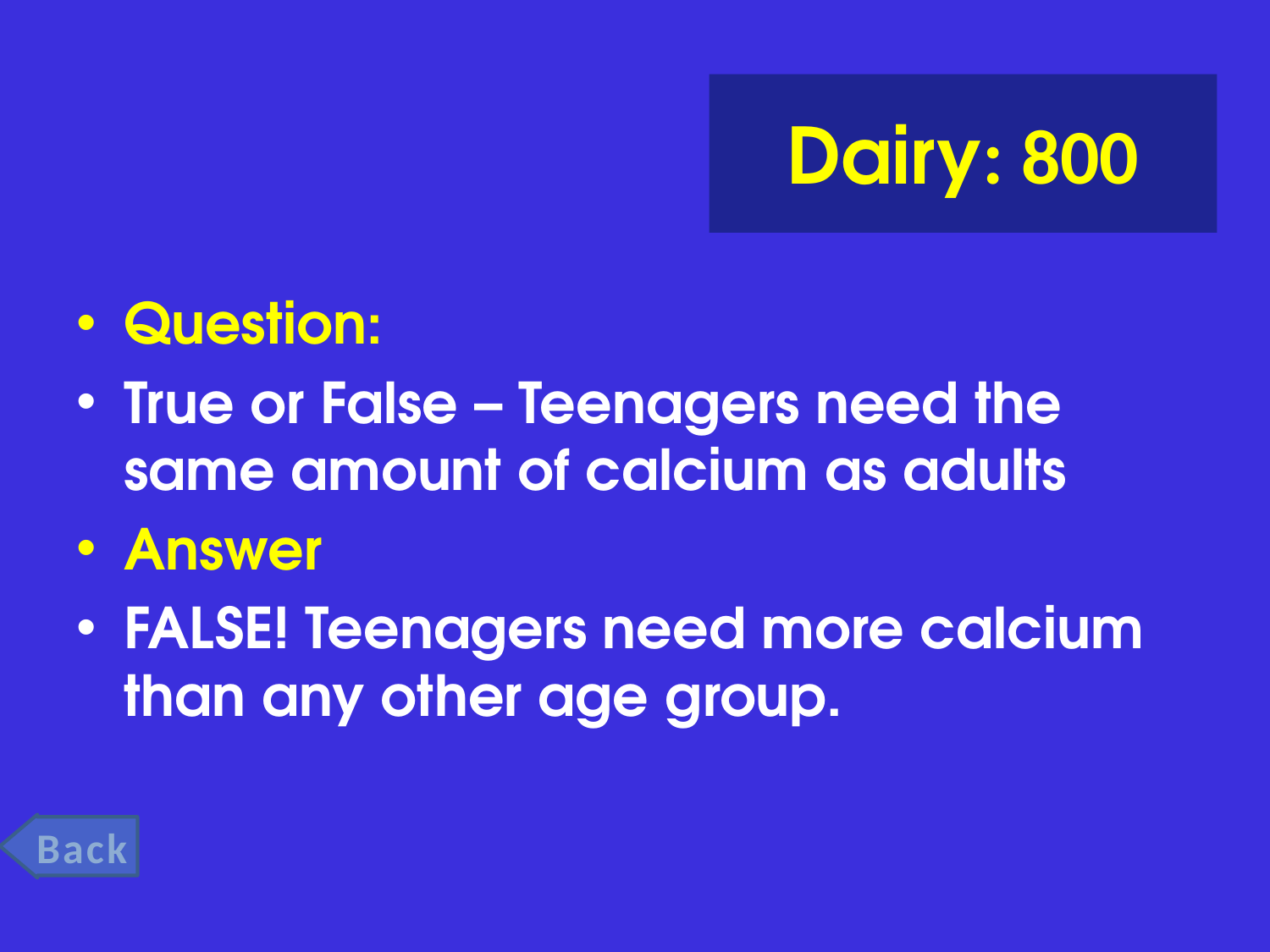

# Dairy: 800

Question:
True or False – Teenagers need the same amount of calcium as adults
Answer
FALSE! Teenagers need more calcium than any other age group.

Back